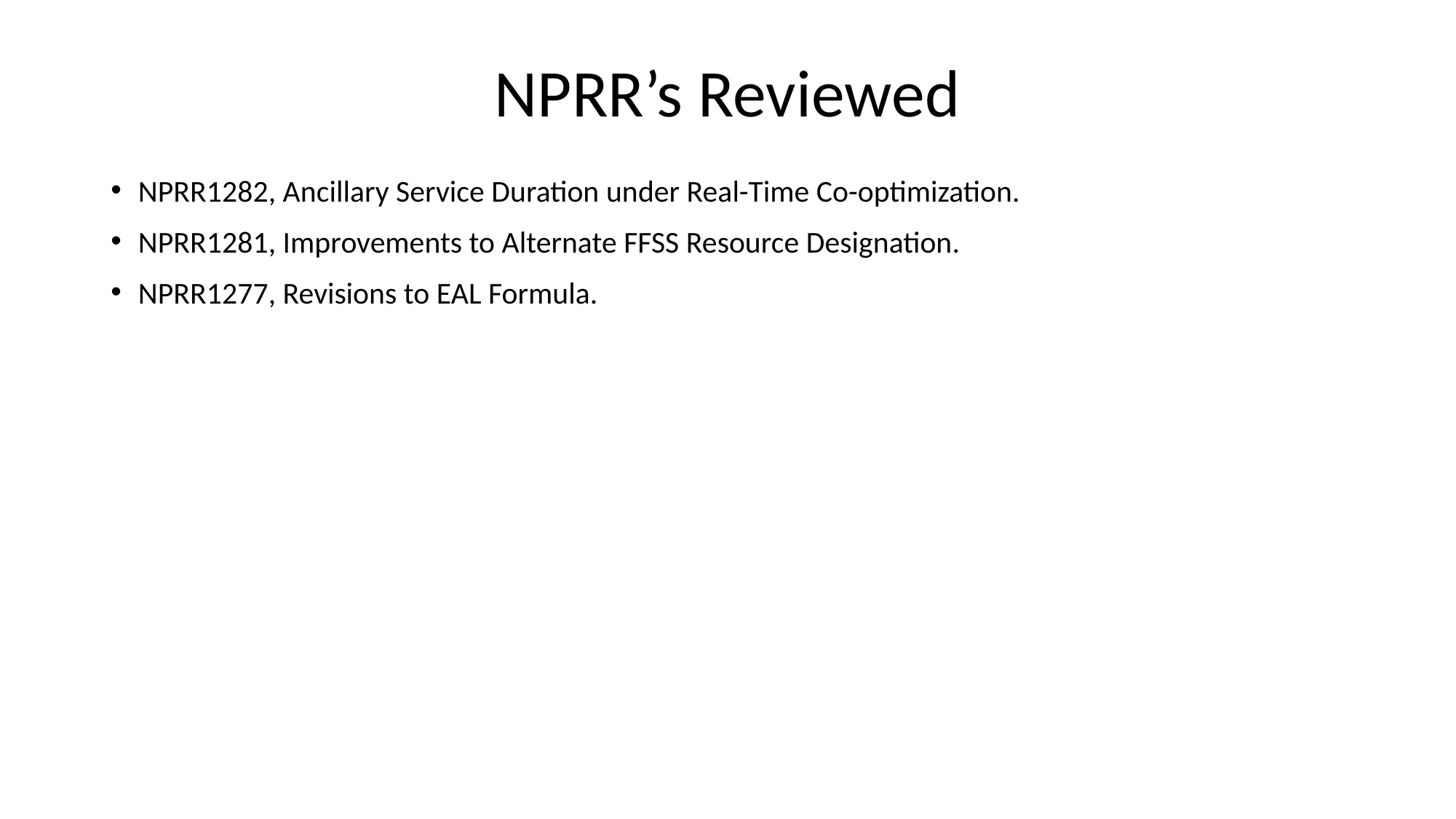

# NPRR’s Reviewed
NPRR1282, Ancillary Service Duration under Real-Time Co-optimization.
NPRR1281, Improvements to Alternate FFSS Resource Designation.
NPRR1277, Revisions to EAL Formula.